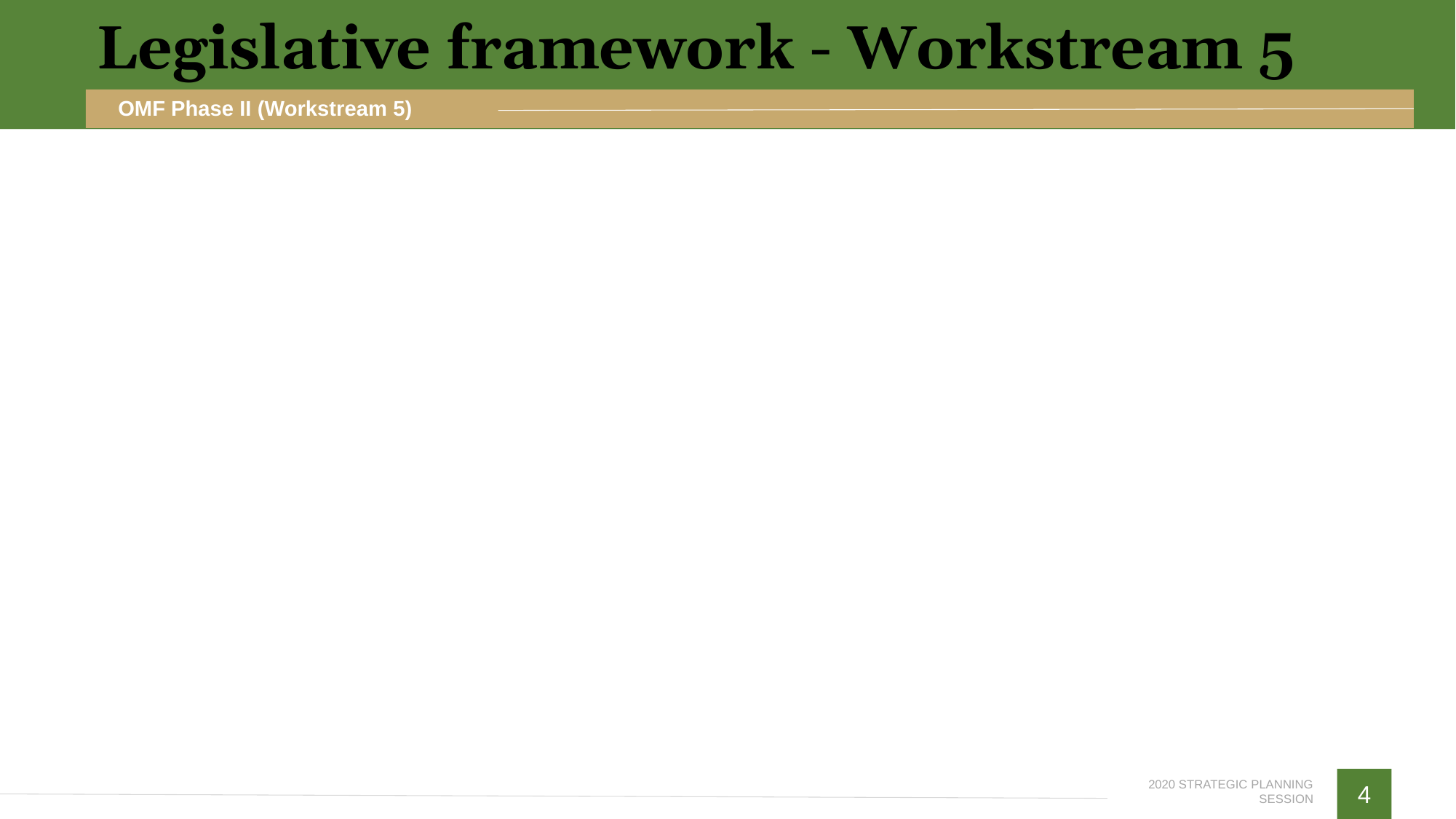

Legislative framework - Workstream 5

OMF Phase II (Workstream 5)